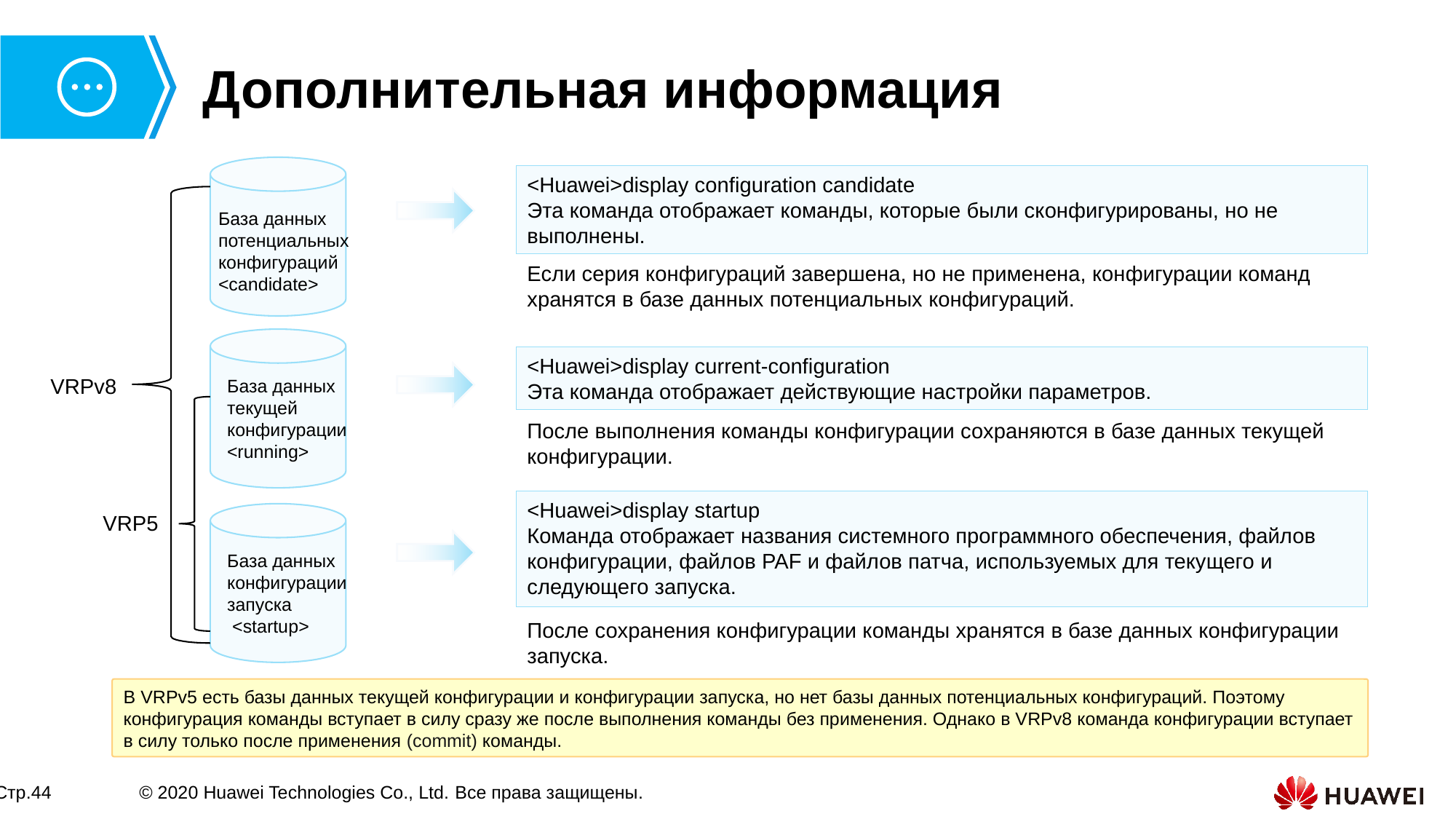

<Huawei>display configuration candidate
Эта команда отображает команды, которые были сконфигурированы, но не выполнены.
Если серия конфигураций завершена, но не применена, конфигурации команд хранятся в базе данных потенциальных конфигураций.

База данных потенциальныхконфигураций <candidate>

<Huawei>display current-configuration
Эта команда отображает действующие настройки параметров.
После выполнения команды конфигурации сохраняются в базе данных текущей конфигурации.

VRPv8
База данных текущей конфигурации
<running>

<Huawei>display startup
Команда отображает названия системного программного обеспечения, файлов конфигурации, файлов PAF и файлов патча, используемых для текущего и следующего запуска.
После сохранения конфигурации команды хранятся в базе данных конфигурации запуска.

База данных конфигурации запуска
 <startup>
VRP5

В VRPv5 есть базы данных текущей конфигурации и конфигурации запуска, но нет базы данных потенциальных конфигураций. Поэтому конфигурация команды вступает в силу сразу же после выполнения команды без применения. Однако в VRPv8 команда конфигурации вступает в силу только после применения (commit) команды.